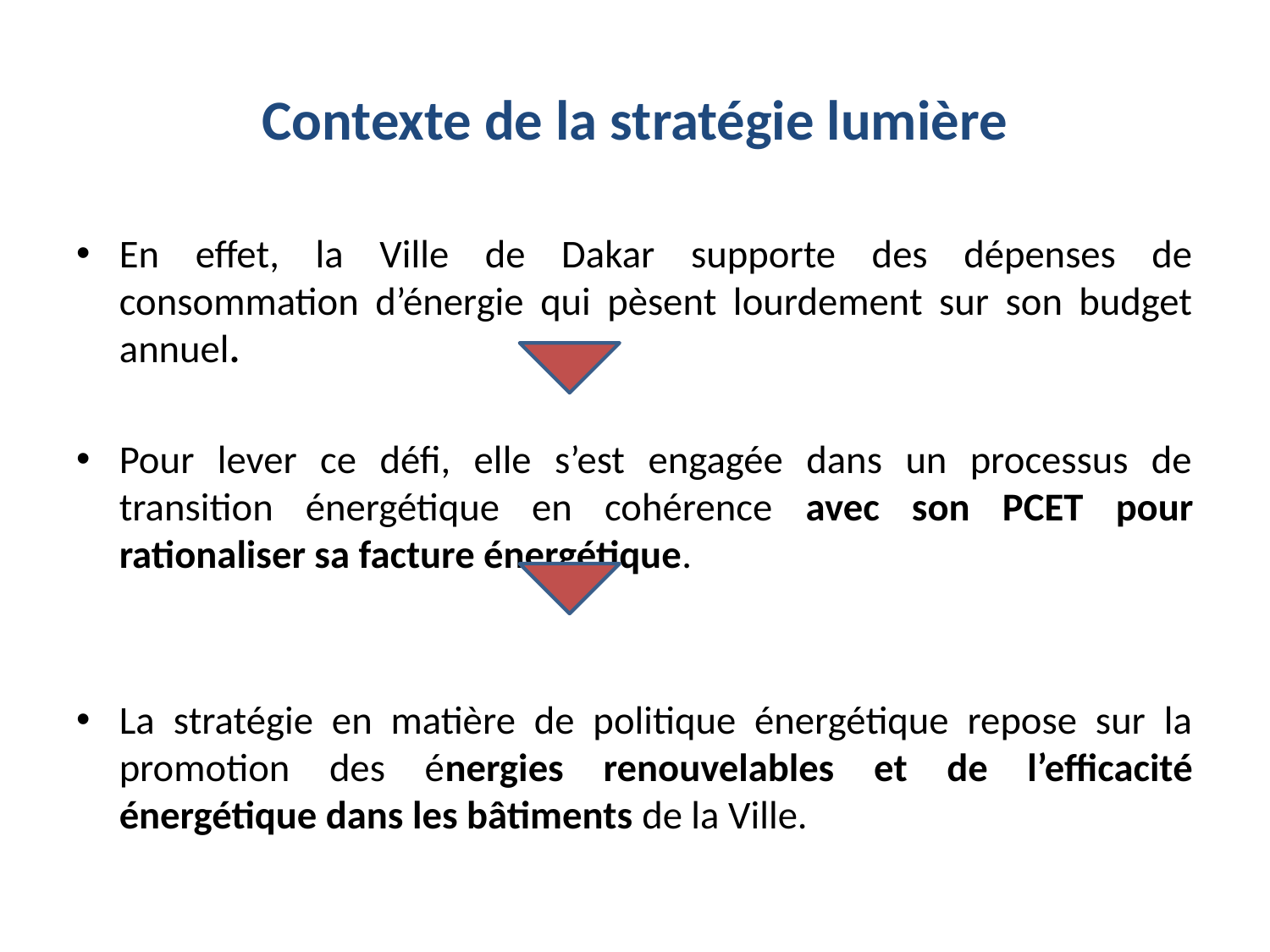

# Contexte de la stratégie lumière
En effet, la Ville de Dakar supporte des dépenses de consommation d’énergie qui pèsent lourdement sur son budget annuel.

Pour lever ce défi, elle s’est engagée dans un processus de transition énergétique en cohérence avec son PCET pour rationaliser sa facture énergétique.

La stratégie en matière de politique énergétique repose sur la promotion des énergies renouvelables et de l’efficacité énergétique dans les bâtiments de la Ville.